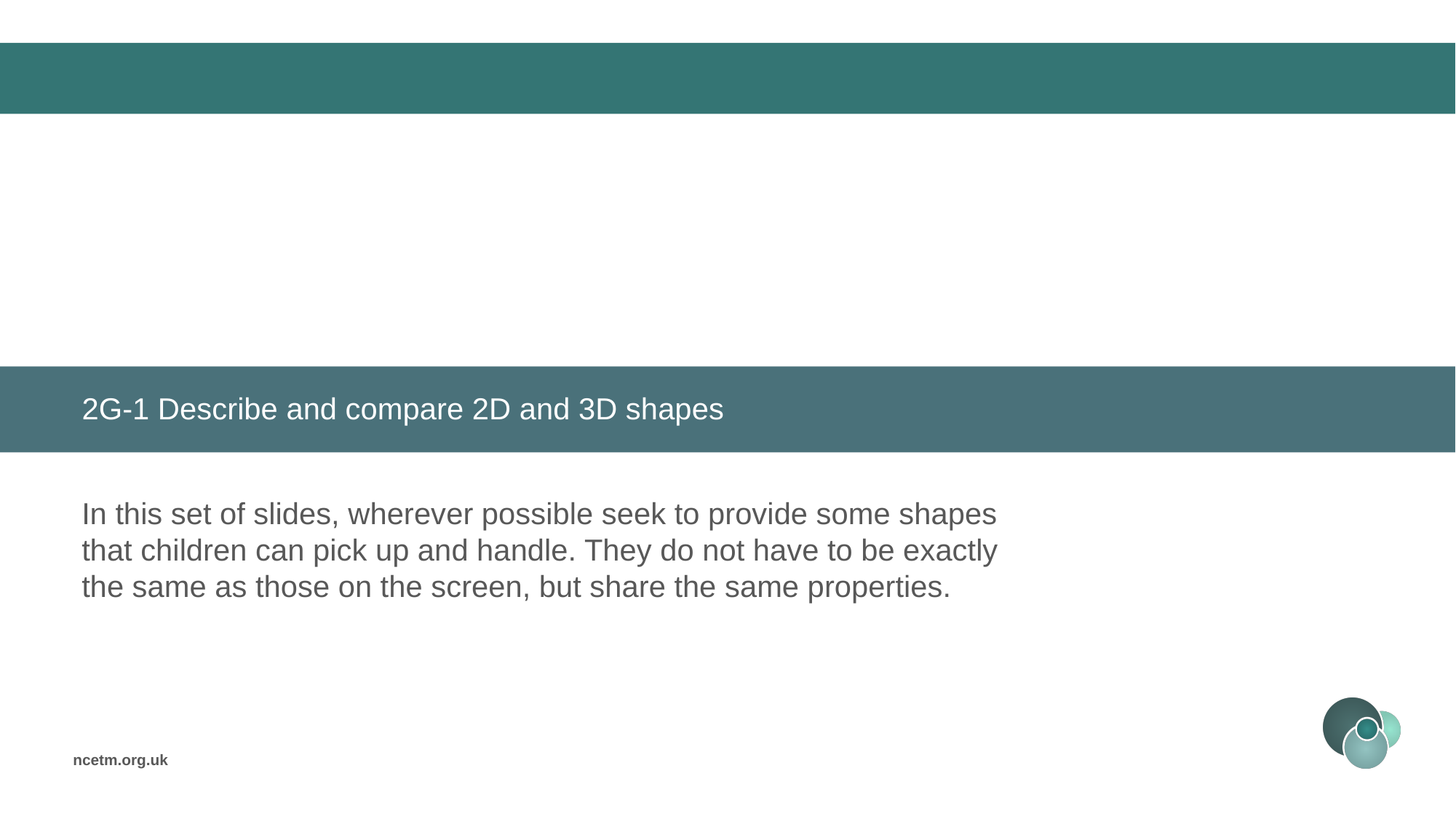

2G-1 Describe and compare 2D and 3D shapes
In this set of slides, wherever possible seek to provide some shapes that children can pick up and handle. They do not have to be exactly the same as those on the screen, but share the same properties.